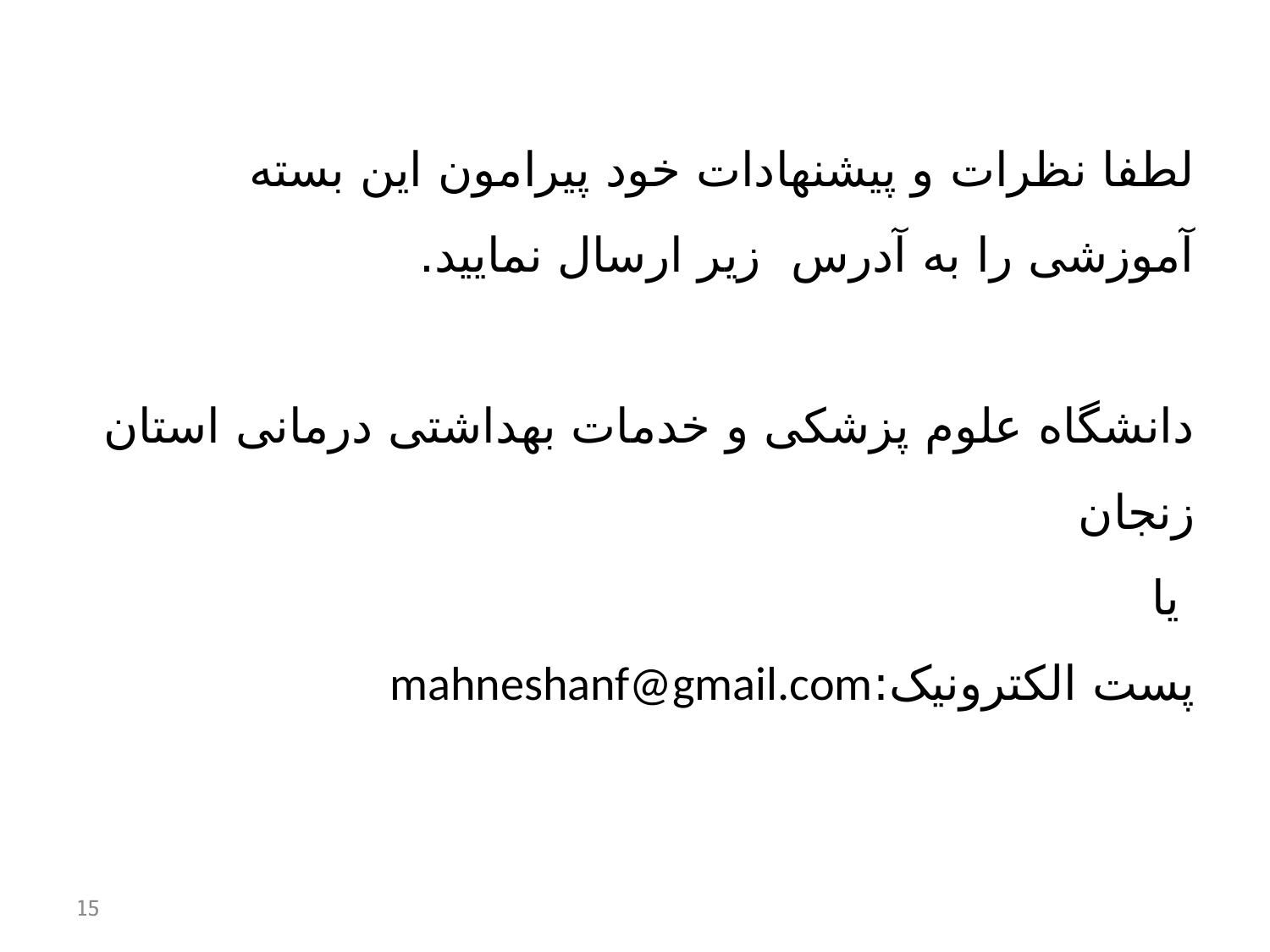

# لطفا نظرات و پیشنهادات خود پیرامون این بسته آموزشی را به آدرس  زیر ارسال نمایید. دانشگاه علوم پزشکی و خدمات بهداشتی درمانی استان زنجان یا پست الکترونیک:mahneshanf@gmail.com
15